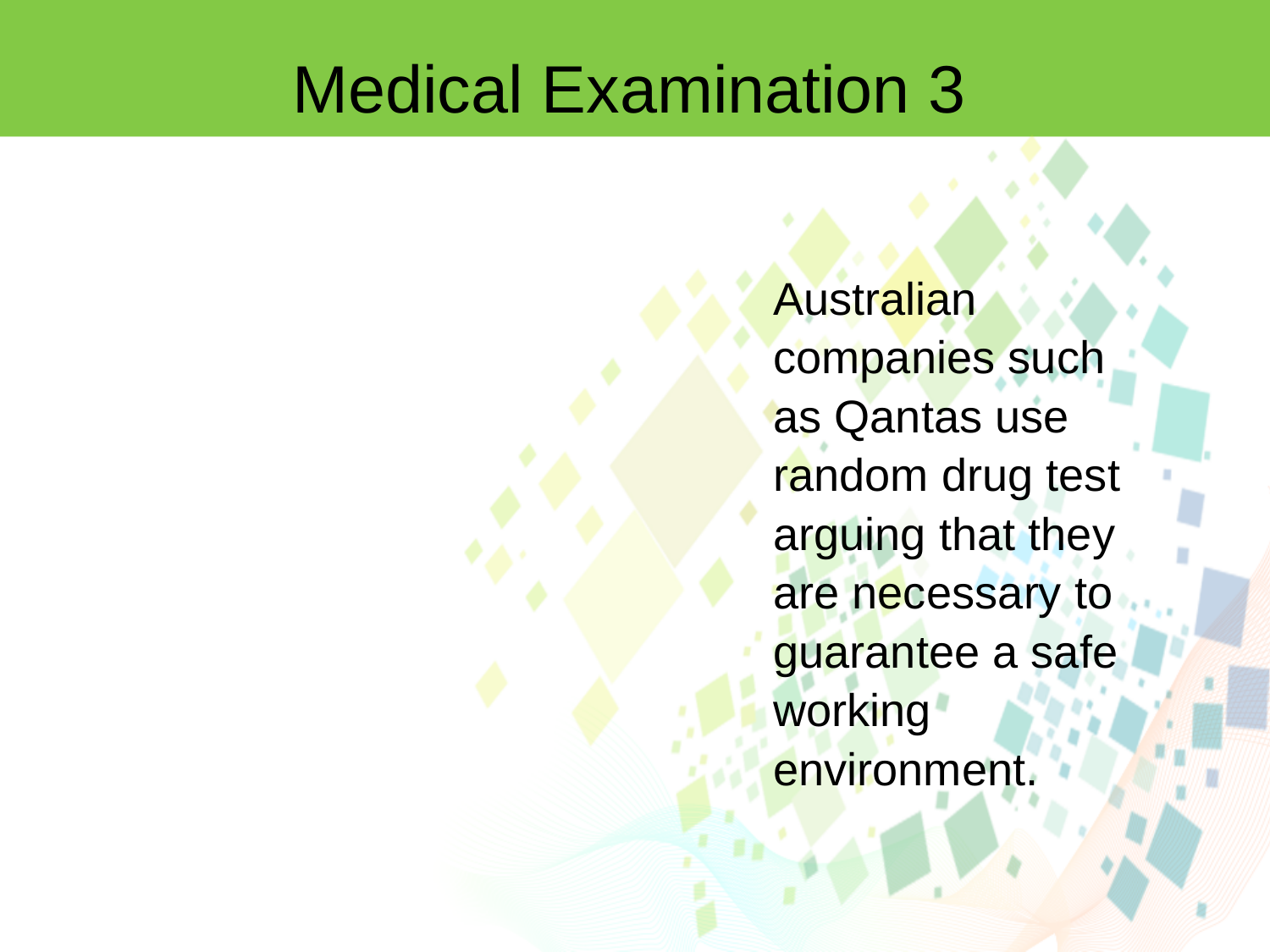

Medical Examination 3
Australian companies such as Qantas use random drug test arguing that they are necessary to guarantee a safe working environment.